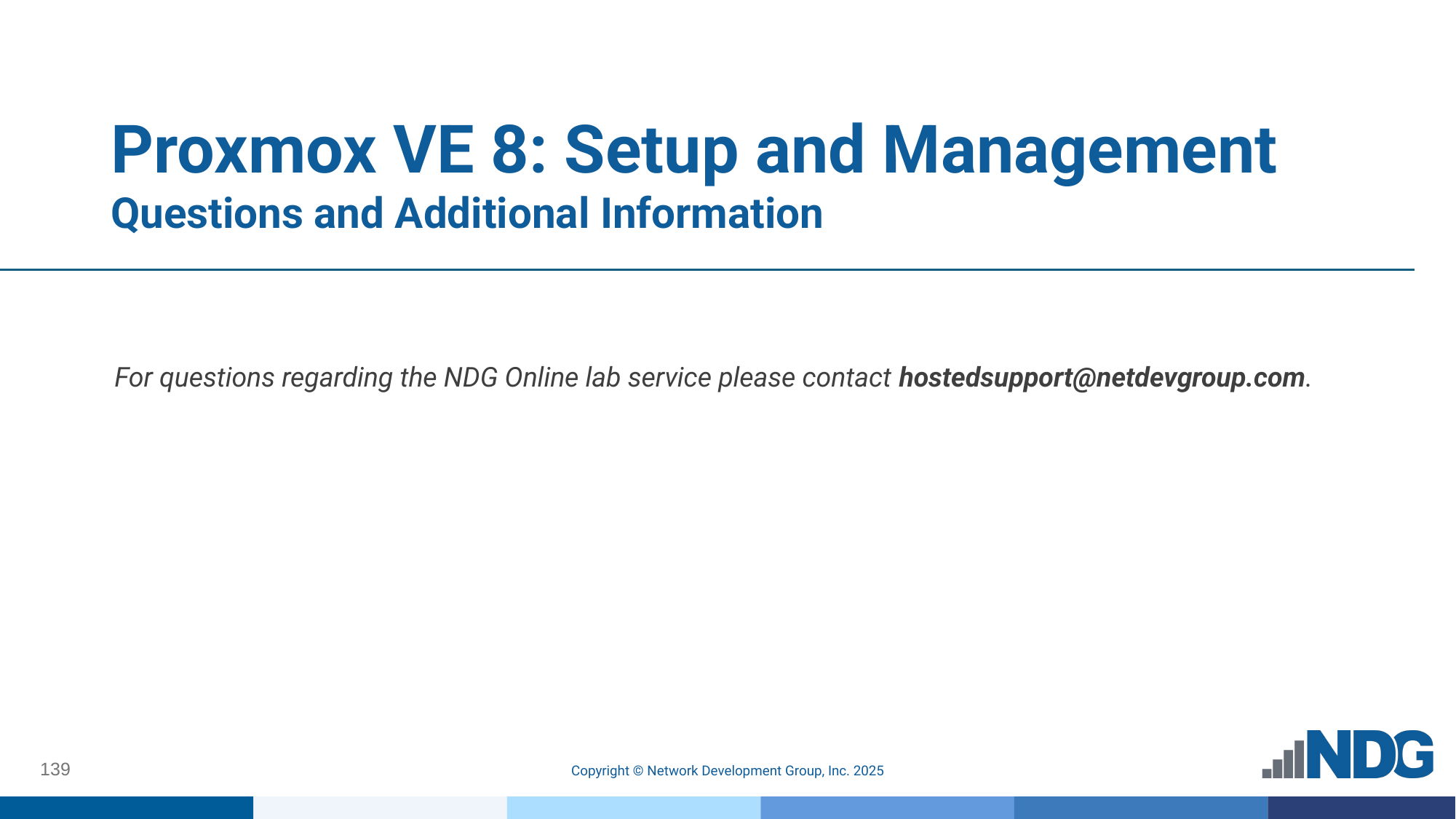

# Proxmox VE 8: Setup and Management Questions and Additional Information
For questions regarding the NDG Online lab service please contact hostedsupport@netdevgroup.com.